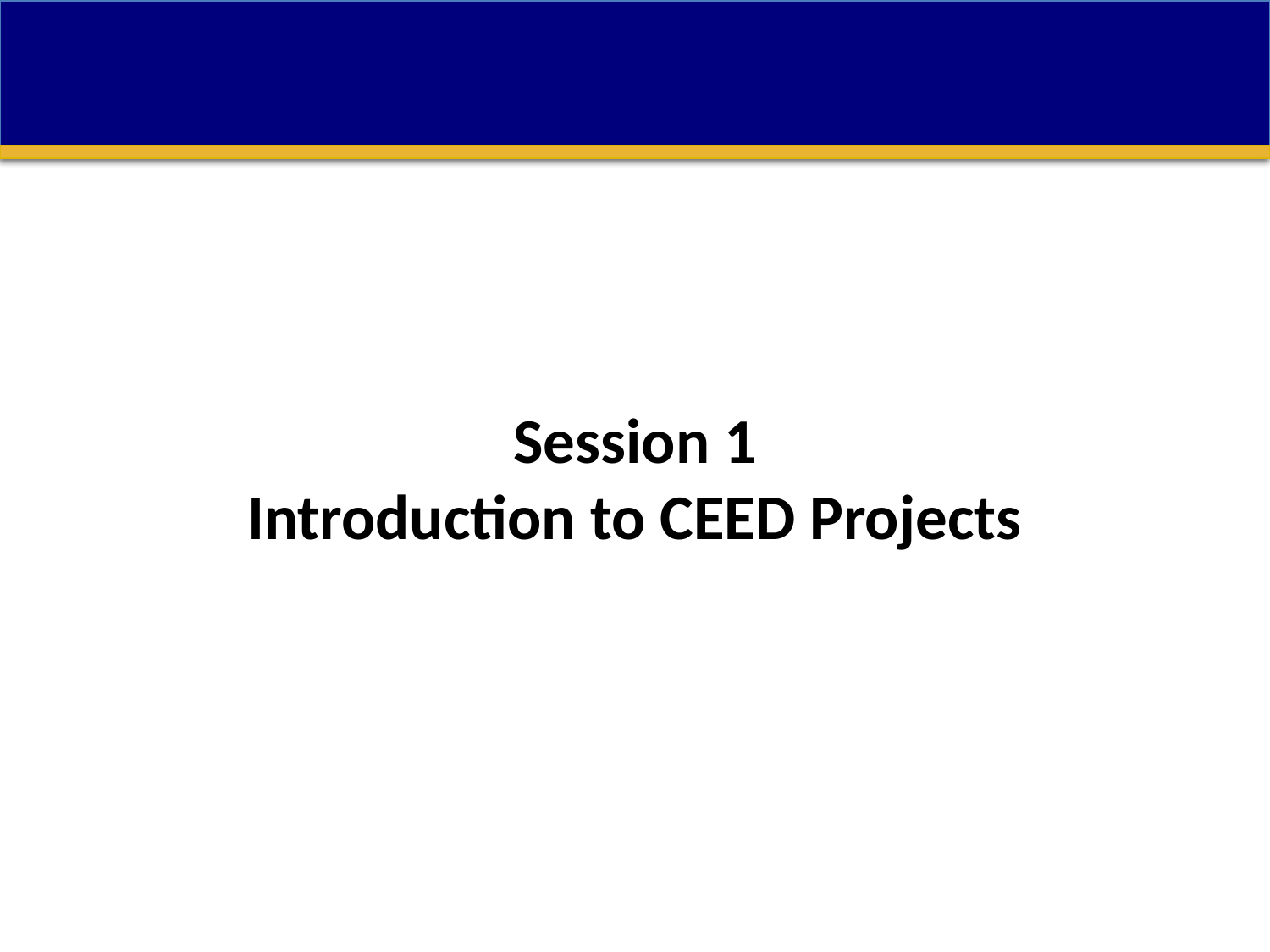

Title

# Session 1 Introduction to CEED Projects